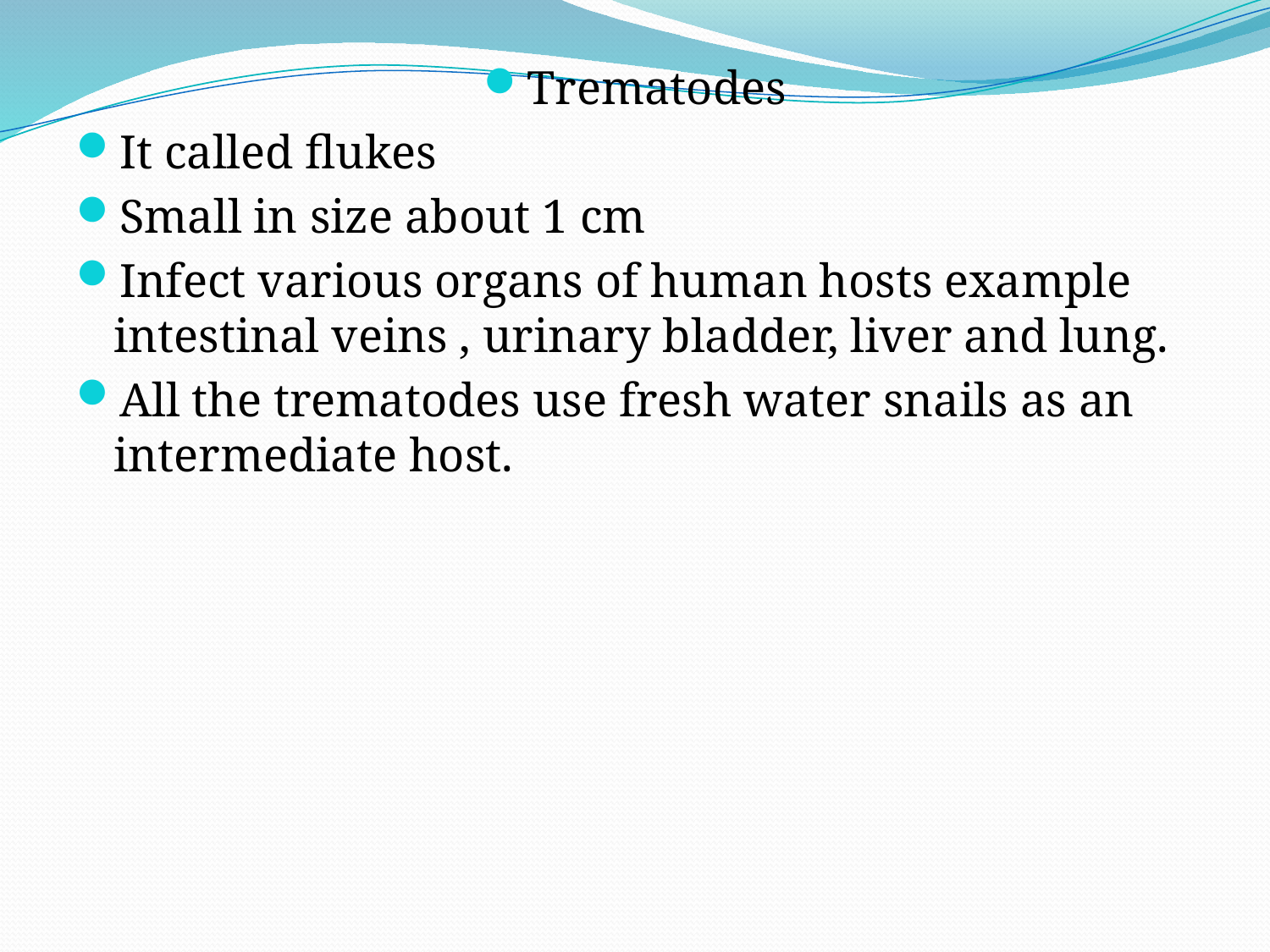

Trematodes
It called flukes
Small in size about 1 cm
Infect various organs of human hosts example intestinal veins , urinary bladder, liver and lung.
All the trematodes use fresh water snails as an intermediate host.